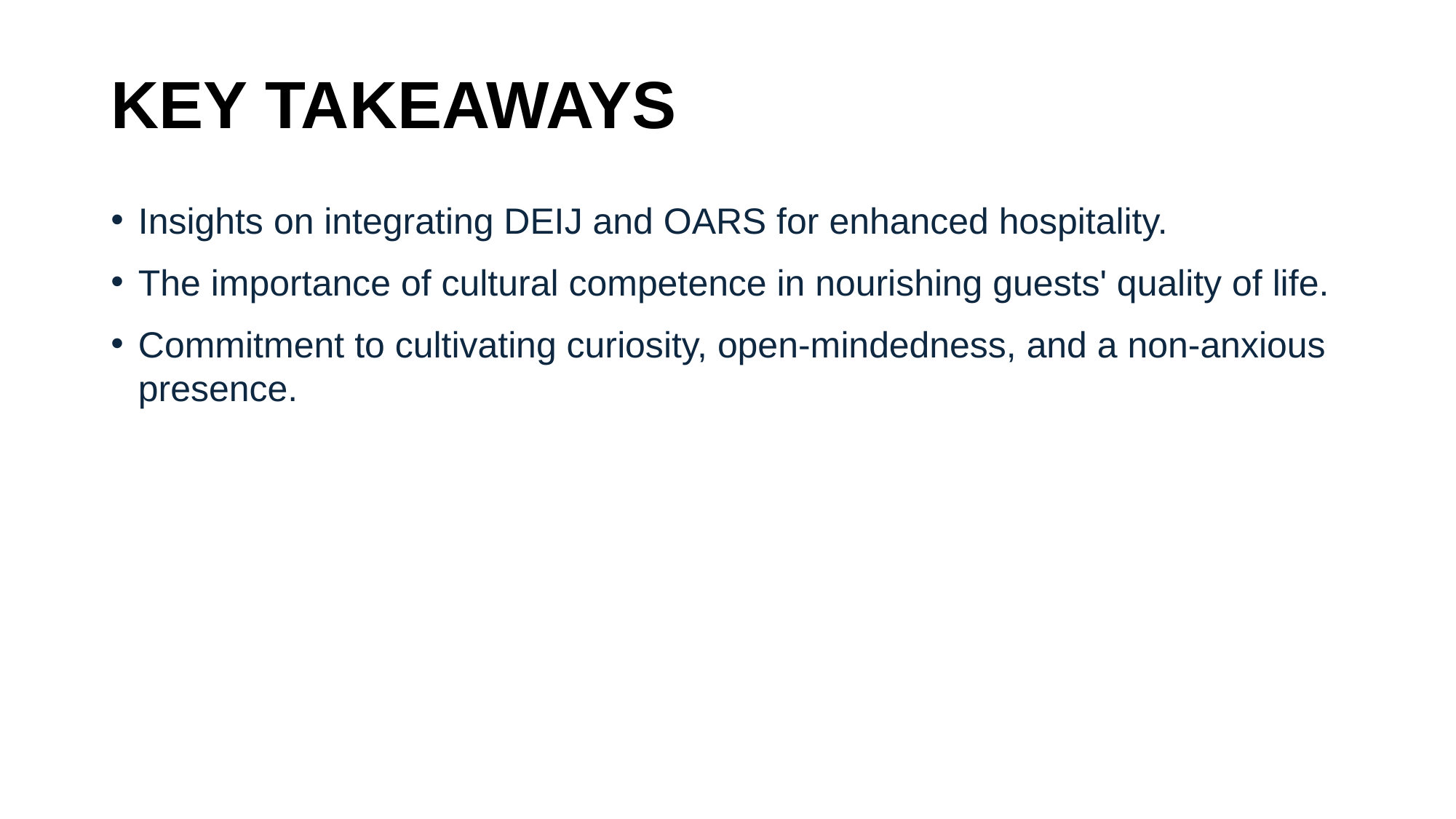

# KEY TAKEAWAYS
Insights on integrating DEIJ and OARS for enhanced hospitality.
The importance of cultural competence in nourishing guests' quality of life.
Commitment to cultivating curiosity, open-mindedness, and a non-anxious presence.